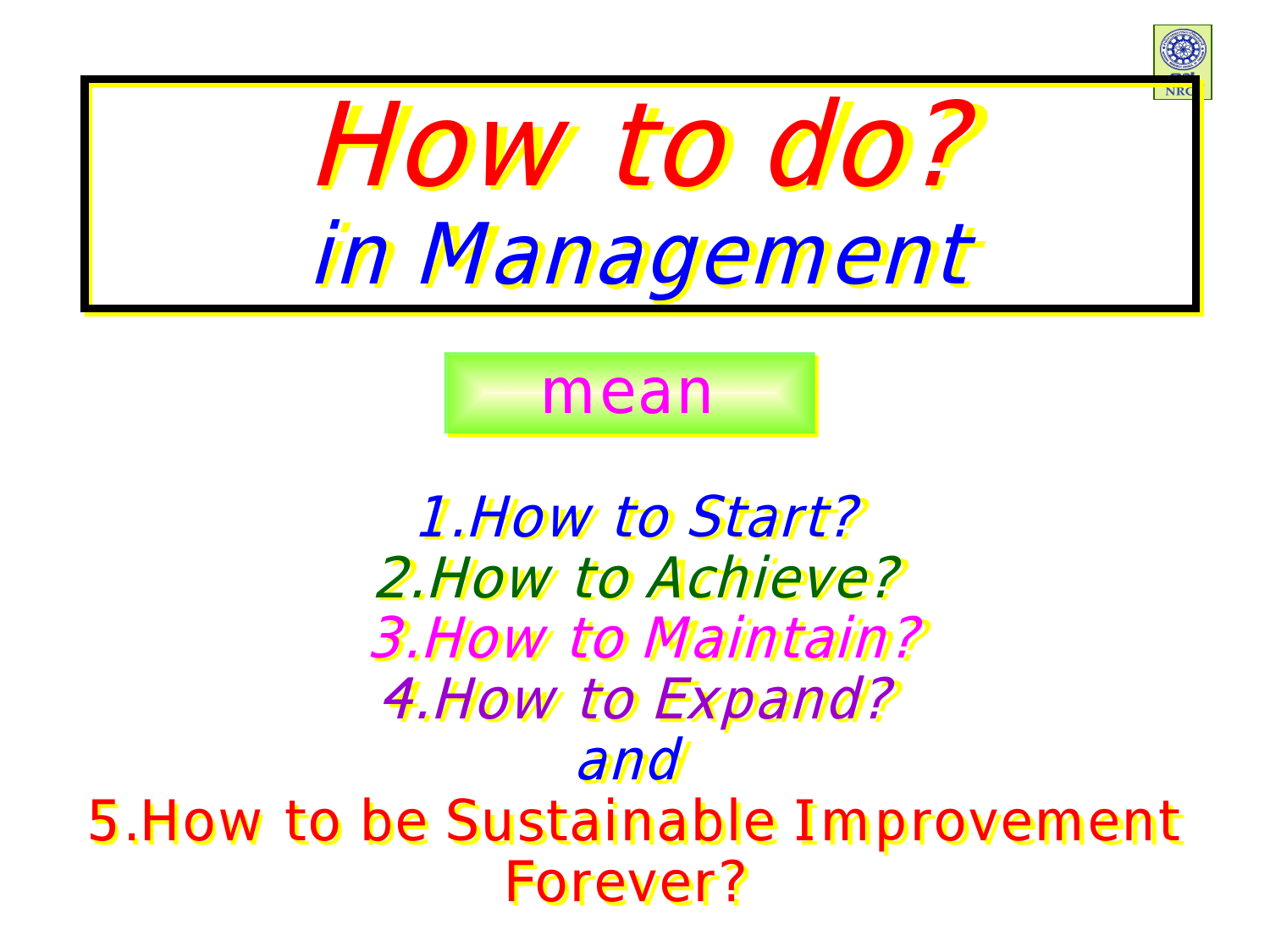

How to do?
in Management
mean
1.How to Start?
2.How to Achieve?
 3.How to Maintain?
4.How to Expand?
and
5.How to be Sustainable Improvement Forever?